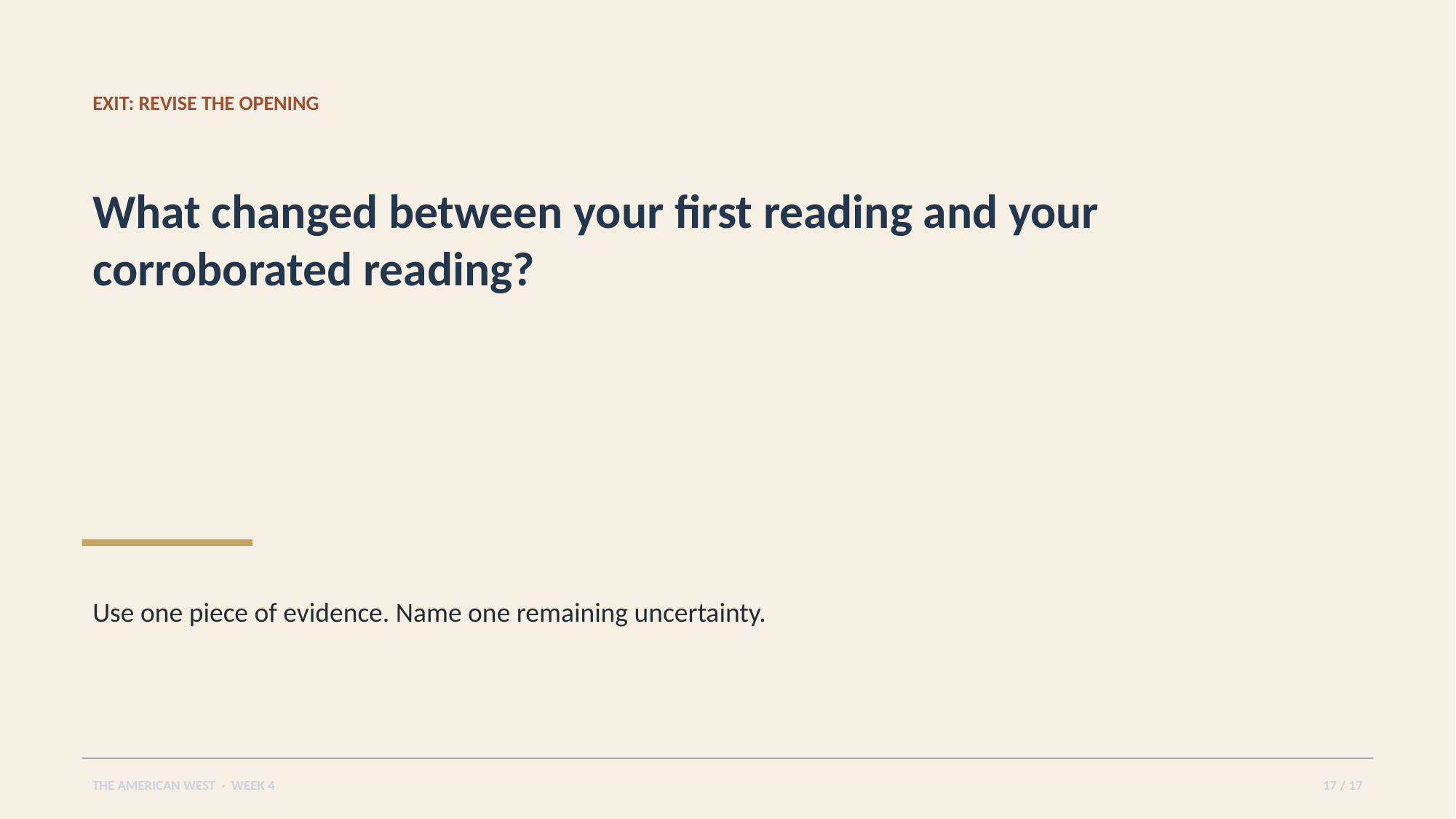

EXIT: REVISE THE OPENING
What changed between your first reading and your corroborated reading?

Use one piece of evidence. Name one remaining uncertainty.

THE AMERICAN WEST  ·  WEEK 4
17 / 17